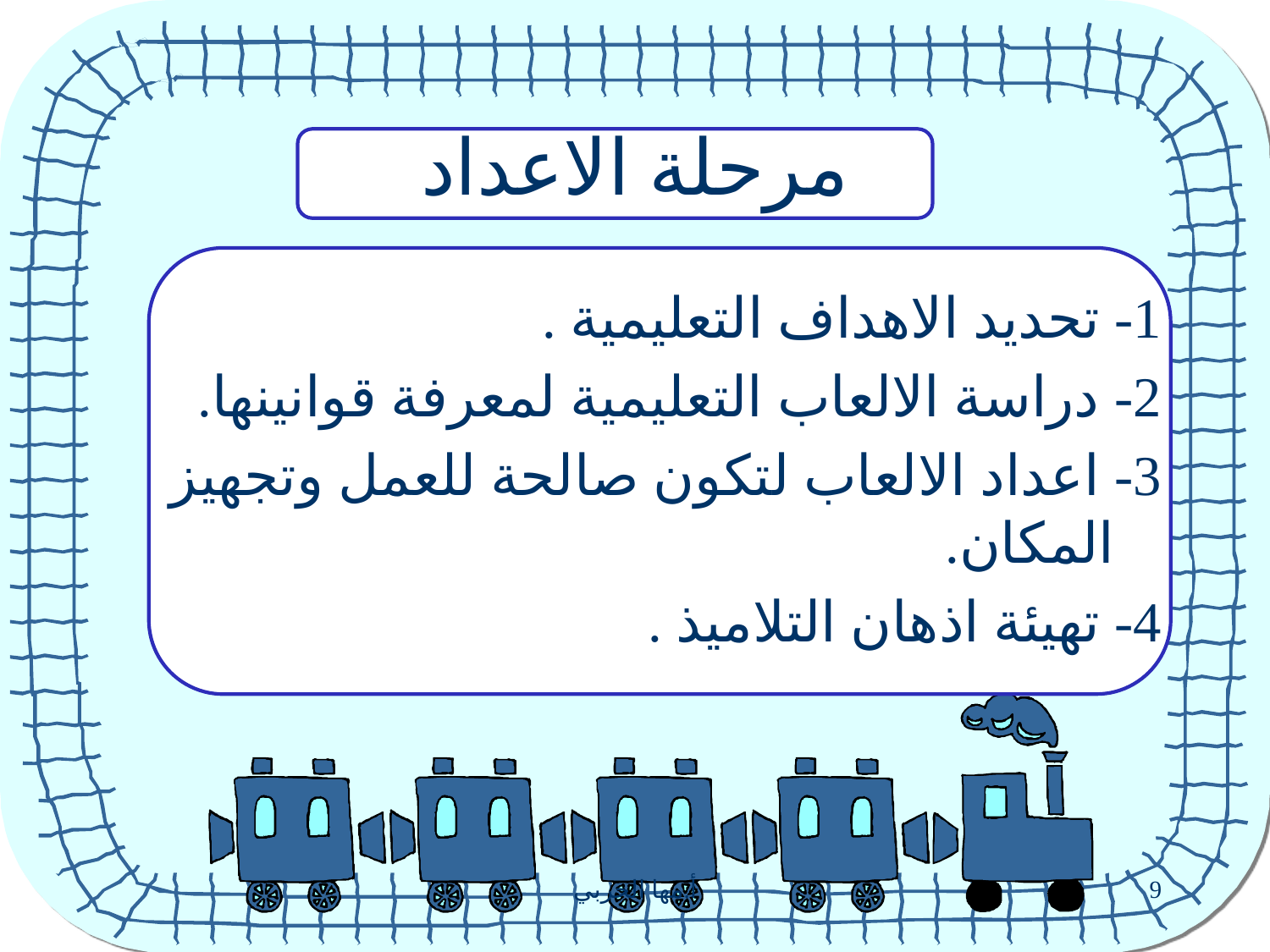

# مرحلة الاعداد

1- تحديد الاهداف التعليمية .
2- دراسة الالعاب التعليمية لمعرفة قوانينها.
3- اعداد الالعاب لتكون صالحة للعمل وتجهيز المكان.
4- تهيئة اذهان التلاميذ .
أ.مها الحربي
9